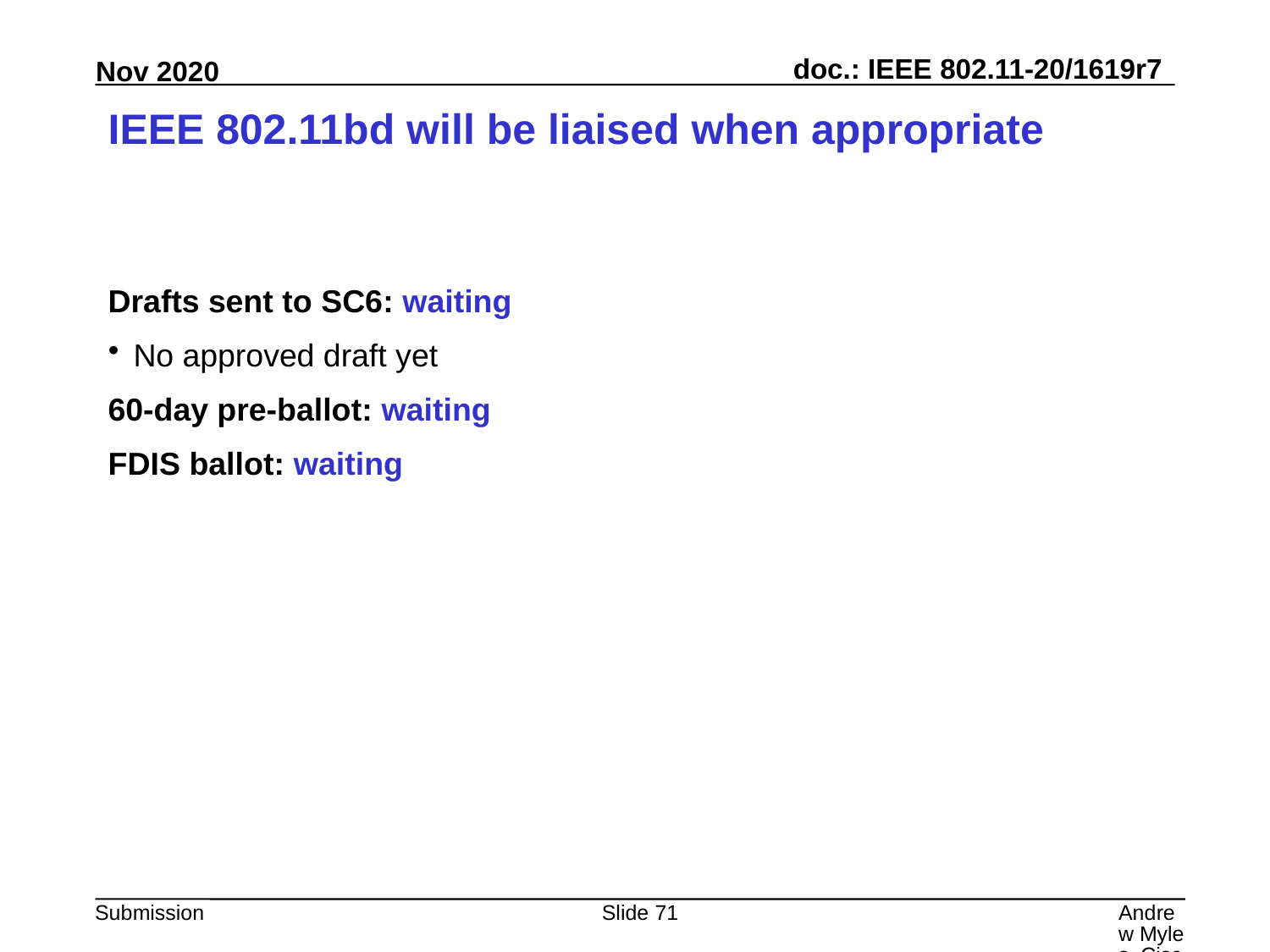

# IEEE 802.11bd will be liaised when appropriate
Drafts sent to SC6: waiting
No approved draft yet
60-day pre-ballot: waiting
FDIS ballot: waiting
Slide 71
Andrew Myles, Cisco